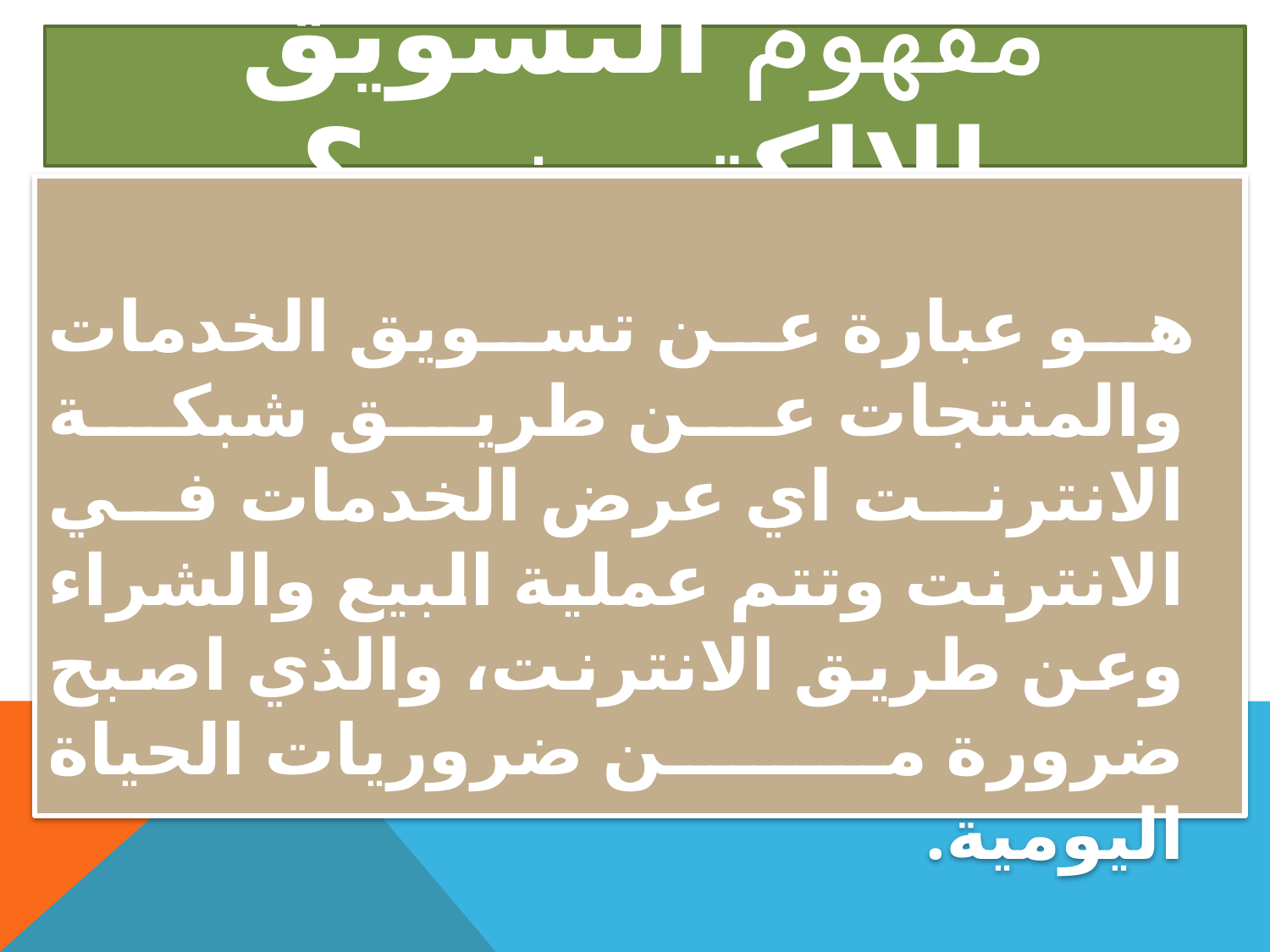

# مفهوم التسويق الالكتروني ؟

  هو عبارة عن تسويق الخدمات والمنتجات عن طريق شبكة الانترنت اي عرض الخدمات في الانترنت وتتم عملية البيع والشراء وعن طريق الانترنت، والذي اصبح ضرورة من ضروريات الحياة اليومية.